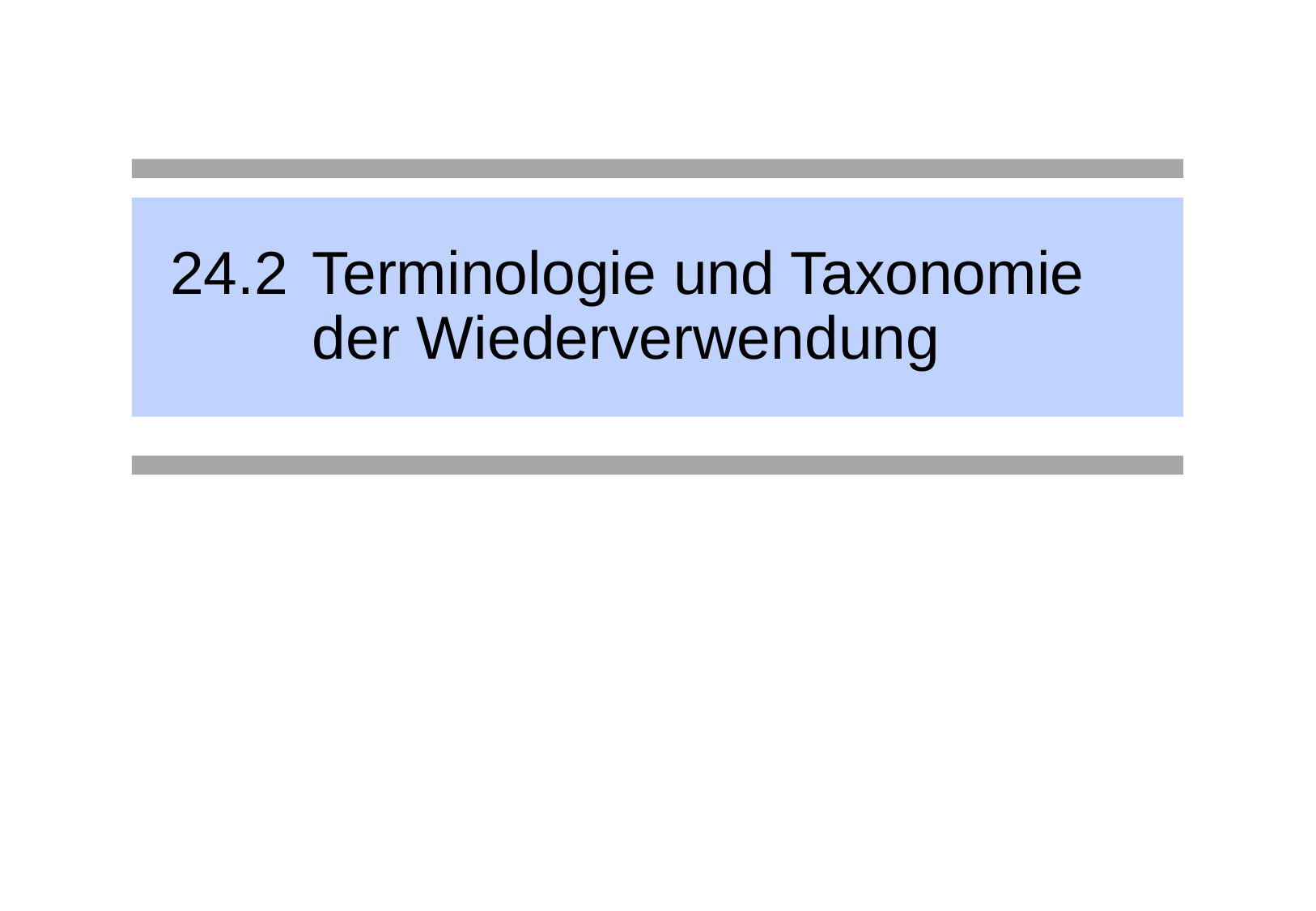

# 24.2	Terminologie und Taxonomie der Wiederverwendung